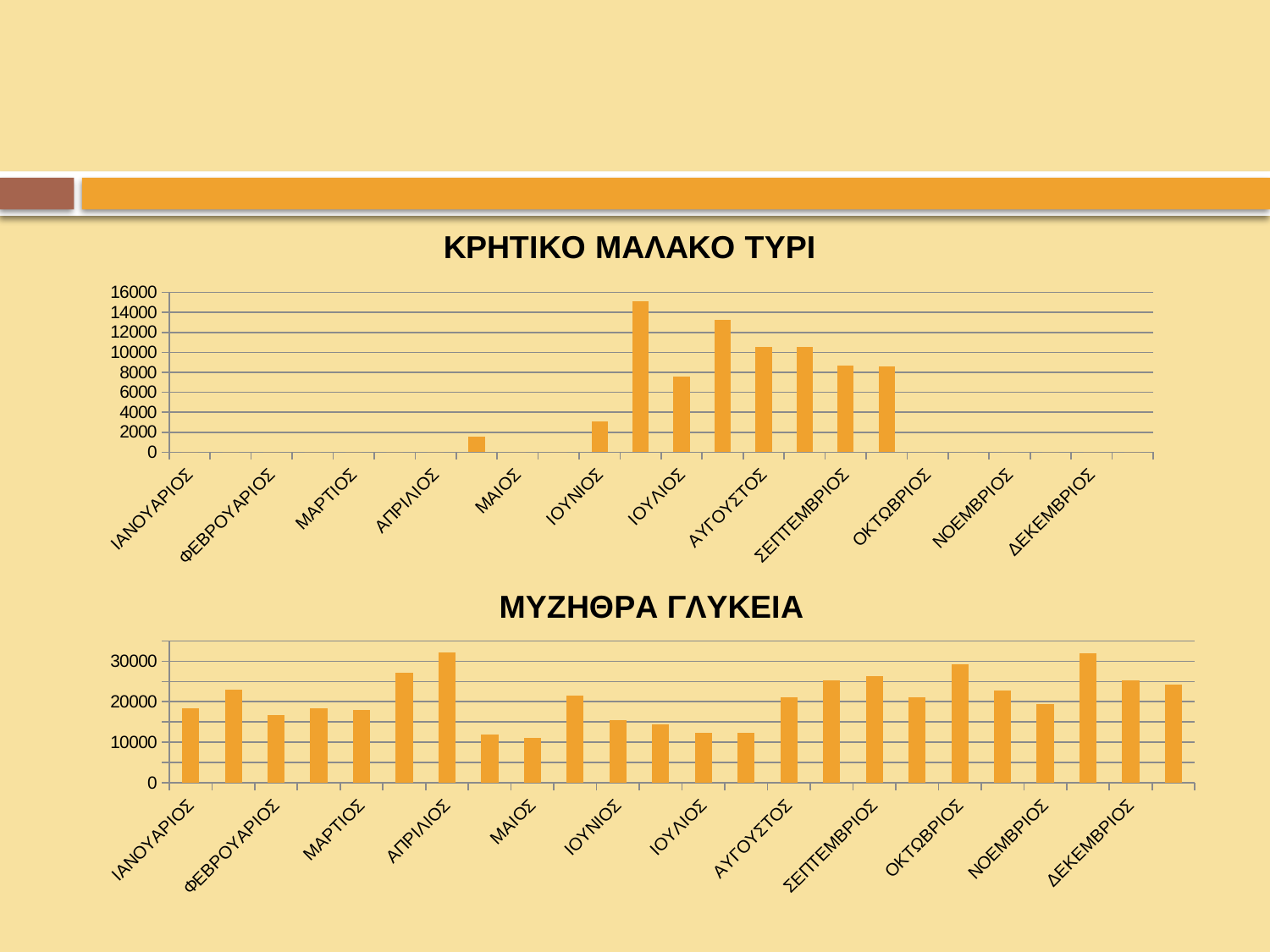

#

### Chart: ΚΡΗΤΙΚΟ ΜΑΛΑΚΟ ΤΥΡΙ

| Category | ΠΑΡΑΓΩΓΗ Κ.Μ.Τ. |
|---|---|
| ΙΑΝΟΥΑΡΙΟΣ | 0.0 |
|  | 0.0 |
| ΦΕΒΡΟΥΑΡΙΟΣ | 0.0 |
|  | 0.0 |
| ΜΑΡΤΙΟΣ | 0.0 |
|  | 0.0 |
| ΑΠΡΙΛΙΟΣ | 0.0 |
|  | 1582.0 |
| ΜΑΙΟΣ | 0.0 |
|  | 0.0 |
| ΙΟΥΝΙΟΣ | 3110.0 |
|  | 15120.0 |
| ΙΟΥΛΙΟΣ | 7545.0 |
|  | 13212.0 |
| ΑΥΓΟΥΣΤΟΣ | 10500.0 |
|  | 10500.0 |
| ΣΕΠΤΕΜΒΡΙΟΣ | 8685.0 |
|  | 8625.0 |
| ΟΚΤΩΒΡΙΟΣ | 0.0 |
|  | 0.0 |
| ΝΟΕΜΒΡΙΟΣ | 0.0 |
|  | 0.0 |
| ΔΕΚΕΜΒΡΙΟΣ | 0.0 |

### Chart: ΜΥΖΗΘΡΑ ΓΛΥΚΕΙΑ

| Category | ΜΥΖΗΘΡΑ ΓΛΥΚΕΙΑ 2 KG |
|---|---|
| ΙΑΝΟΥΑΡΙΟΣ | 18467.0 |
|  | 23031.0 |
| ΦΕΒΡΟΥΑΡΙΟΣ | 16784.0 |
|  | 18454.0 |
| ΜΑΡΤΙΟΣ | 17898.0 |
|  | 27063.0 |
| ΑΠΡΙΛΙΟΣ | 32201.0 |
|  | 12004.0 |
| ΜΑΙΟΣ | 11110.0 |
|  | 21499.0 |
| ΙΟΥΝΙΟΣ | 15405.0 |
|  | 14406.0 |
| ΙΟΥΛΙΟΣ | 12386.0 |
|  | 12242.0 |
| ΑΥΓΟΥΣΤΟΣ | 21189.0 |
|  | 25261.0 |
| ΣΕΠΤΕΜΒΡΙΟΣ | 26332.0 |
|  | 21137.0 |
| ΟΚΤΩΒΡΙΟΣ | 29282.2 |
|  | 22793.4 |
| ΝΟΕΜΒΡΙΟΣ | 19393.0 |
|  | 32043.0 |
| ΔΕΚΕΜΒΡΙΟΣ | 25190.0 |